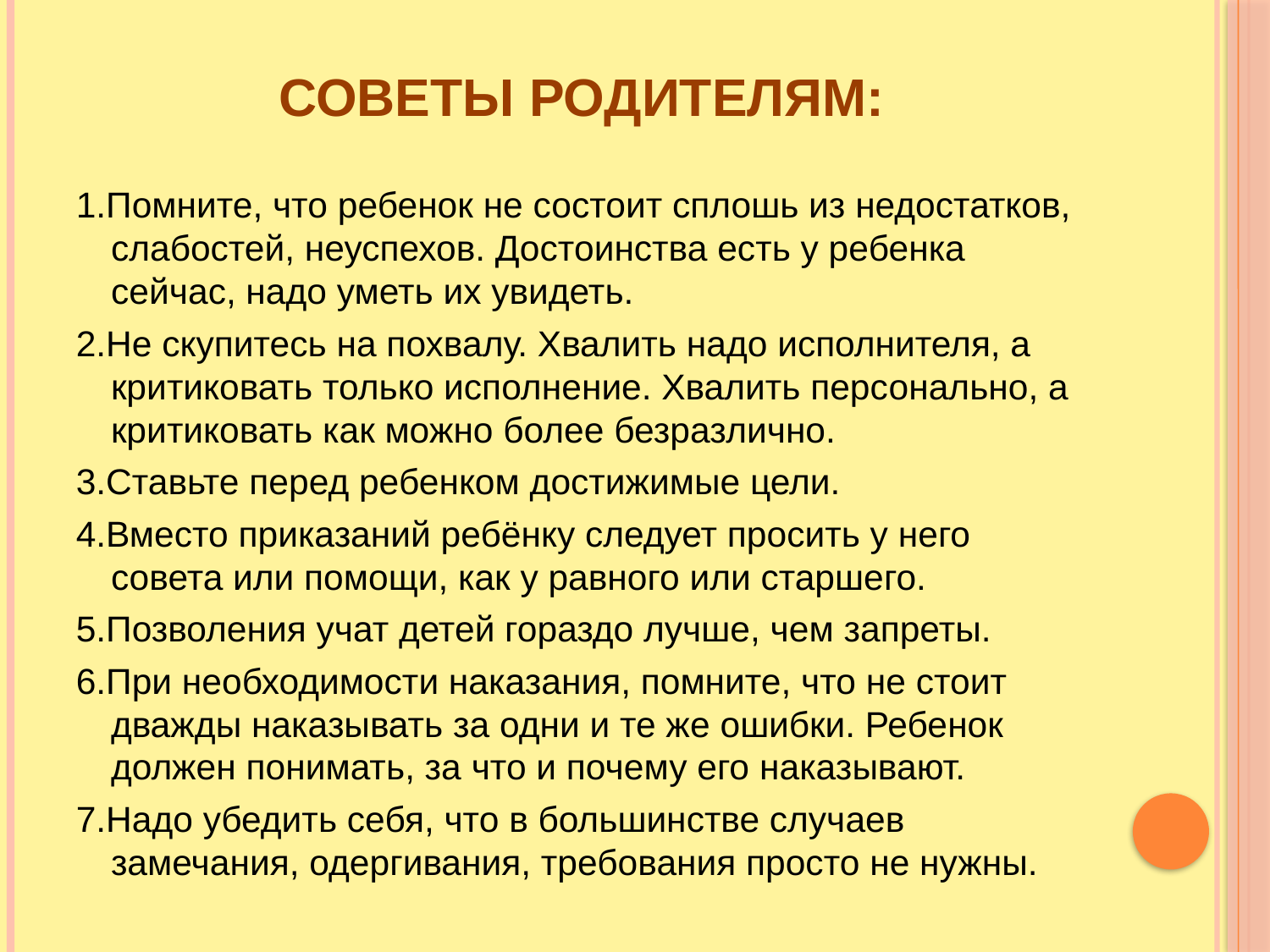

# Советы родителям:
1.Помните, что ребенок не состоит сплошь из недостатков, слабостей, неуспехов. Достоинства есть у ребенка сейчас, надо уметь их увидеть.
2.Не скупитесь на похвалу. Хвалить надо исполнителя, а критиковать только исполнение. Хвалить персонально, а критиковать как можно более безразлично.
3.Ставьте перед ребенком достижимые цели.
4.Вместо приказаний ребёнку следует просить у него совета или помощи, как у равного или старшего.
5.Позволения учат детей гораздо лучше, чем запреты.
6.При необходимости наказания, помните, что не стоит дважды наказывать за одни и те же ошибки. Ребенок должен понимать, за что и почему его наказывают.
7.Надо убедить себя, что в большинстве случаев замечания, одергивания, требования просто не нужны.